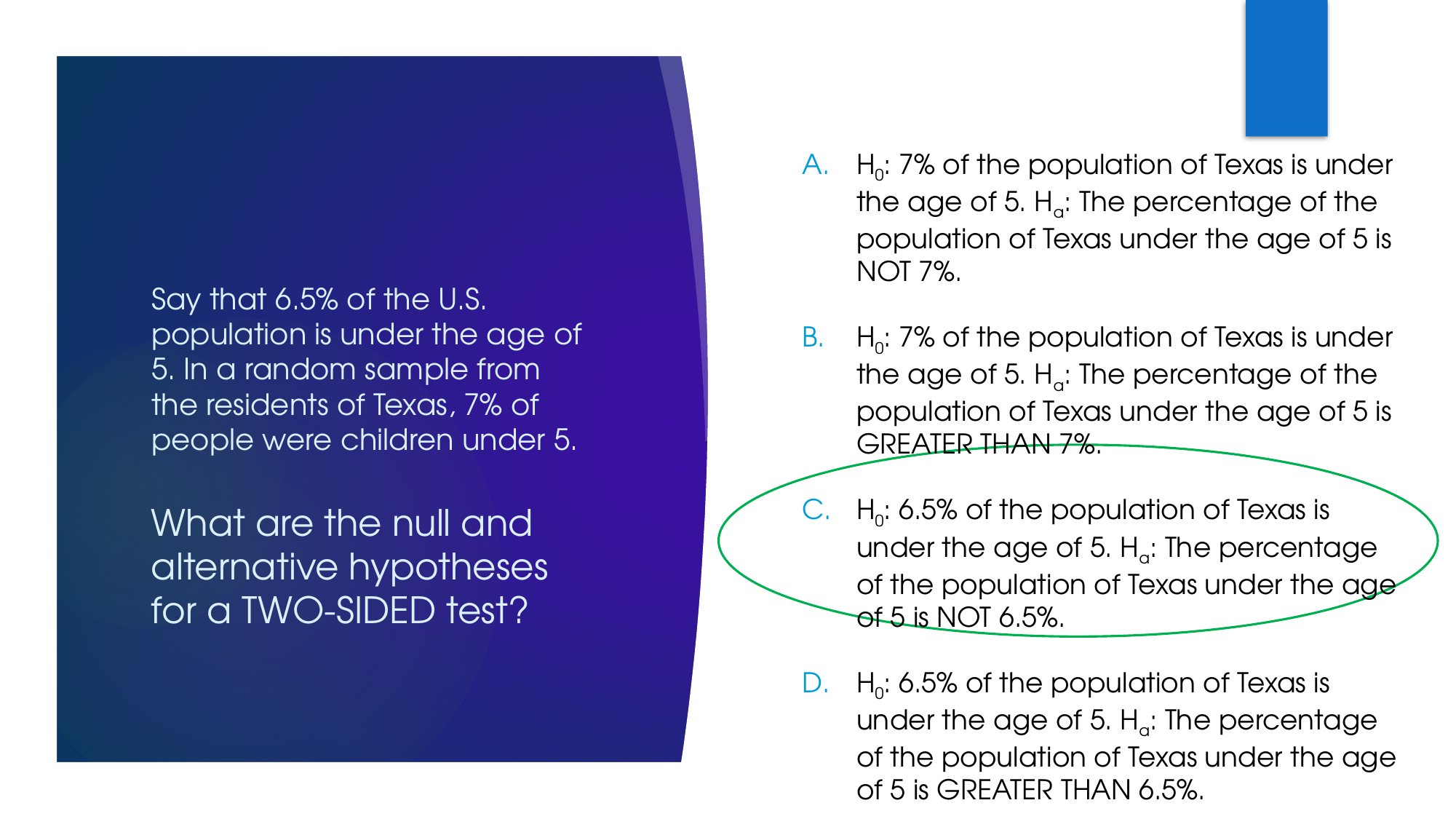

H0: 7% of the population of Texas is under the age of 5. Ha: The percentage of the population of Texas under the age of 5 is NOT 7%.

H0: 7% of the population of Texas is under the age of 5. Ha: The percentage of the population of Texas under the age of 5 is GREATER THAN 7%.

H0: 6.5% of the population of Texas is under the age of 5. Ha: The percentage of the population of Texas under the age of 5 is NOT 6.5%.

H0: 6.5% of the population of Texas is under the age of 5. Ha: The percentage of the population of Texas under the age of 5 is GREATER THAN 6.5%.

# Say that 6.5% of the U.S. population is under the age of 5. In a random sample from the residents of Texas, 7% of people were children under 5.

What are the null and alternative hypotheses for a TWO-SIDED test?